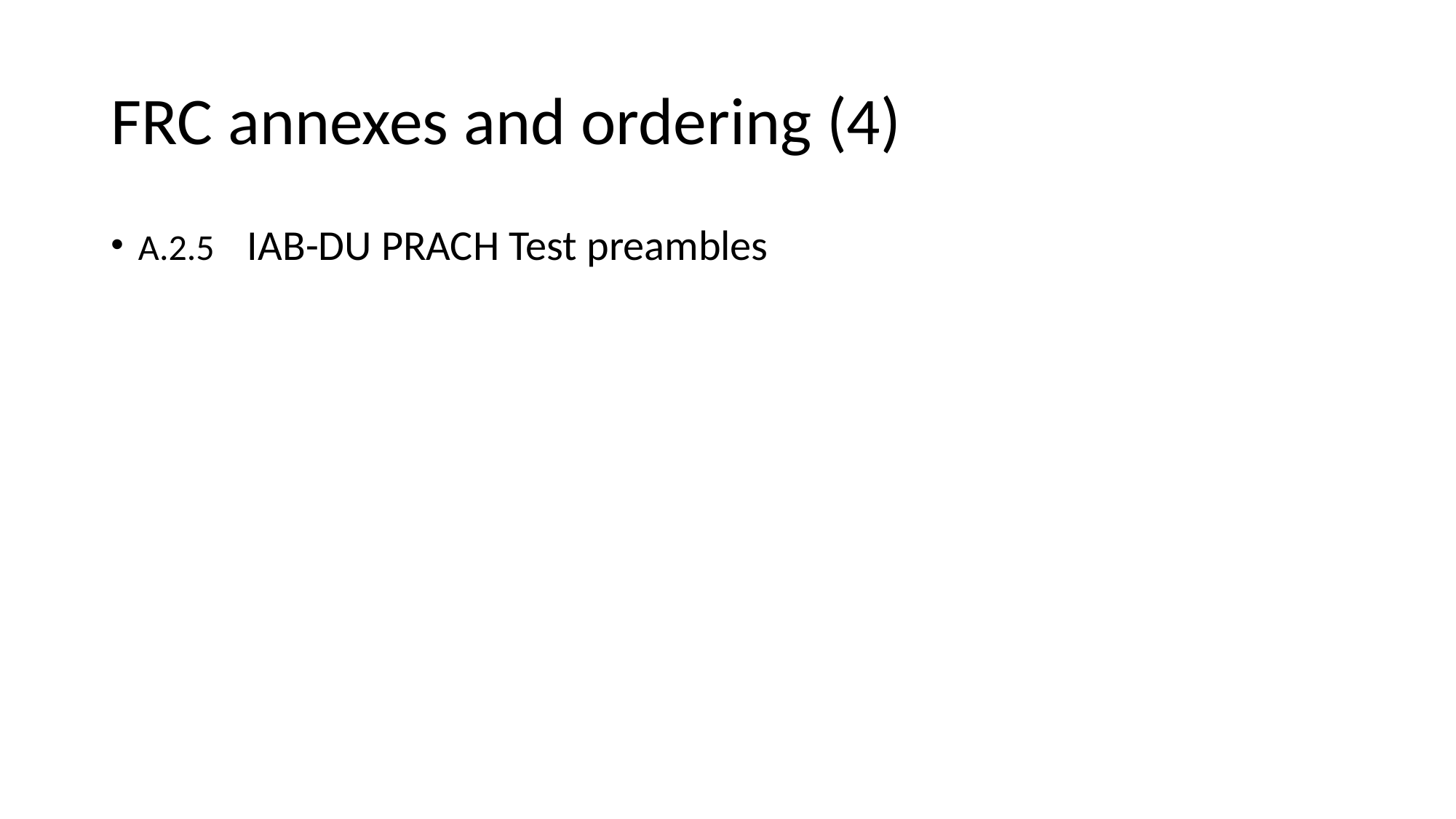

# FRC annexes and ordering (4)
A.2.5	IAB-DU PRACH Test preambles